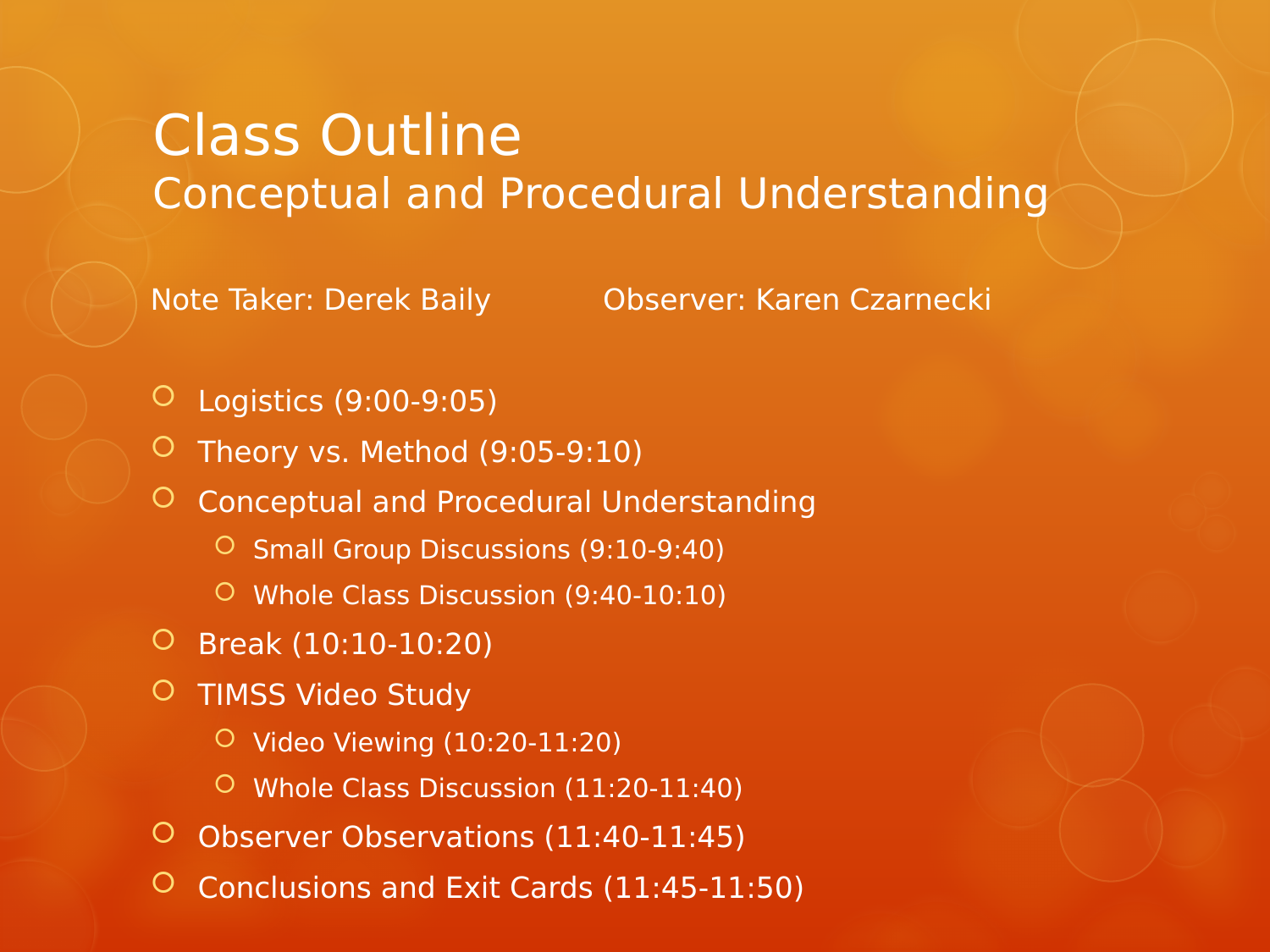

# Class Outline Conceptual and Procedural Understanding
Note Taker: Derek Baily            Observer: Karen Czarnecki

Logistics (9:00-9:05)
Theory vs. Method (9:05-9:10)
Conceptual and Procedural Understanding
Small Group Discussions (9:10-9:40)
Whole Class Discussion (9:40-10:10)
Break (10:10-10:20)
TIMSS Video Study
Video Viewing (10:20-11:20)
Whole Class Discussion (11:20-11:40)
Observer Observations (11:40-11:45)
Conclusions and Exit Cards (11:45-11:50)